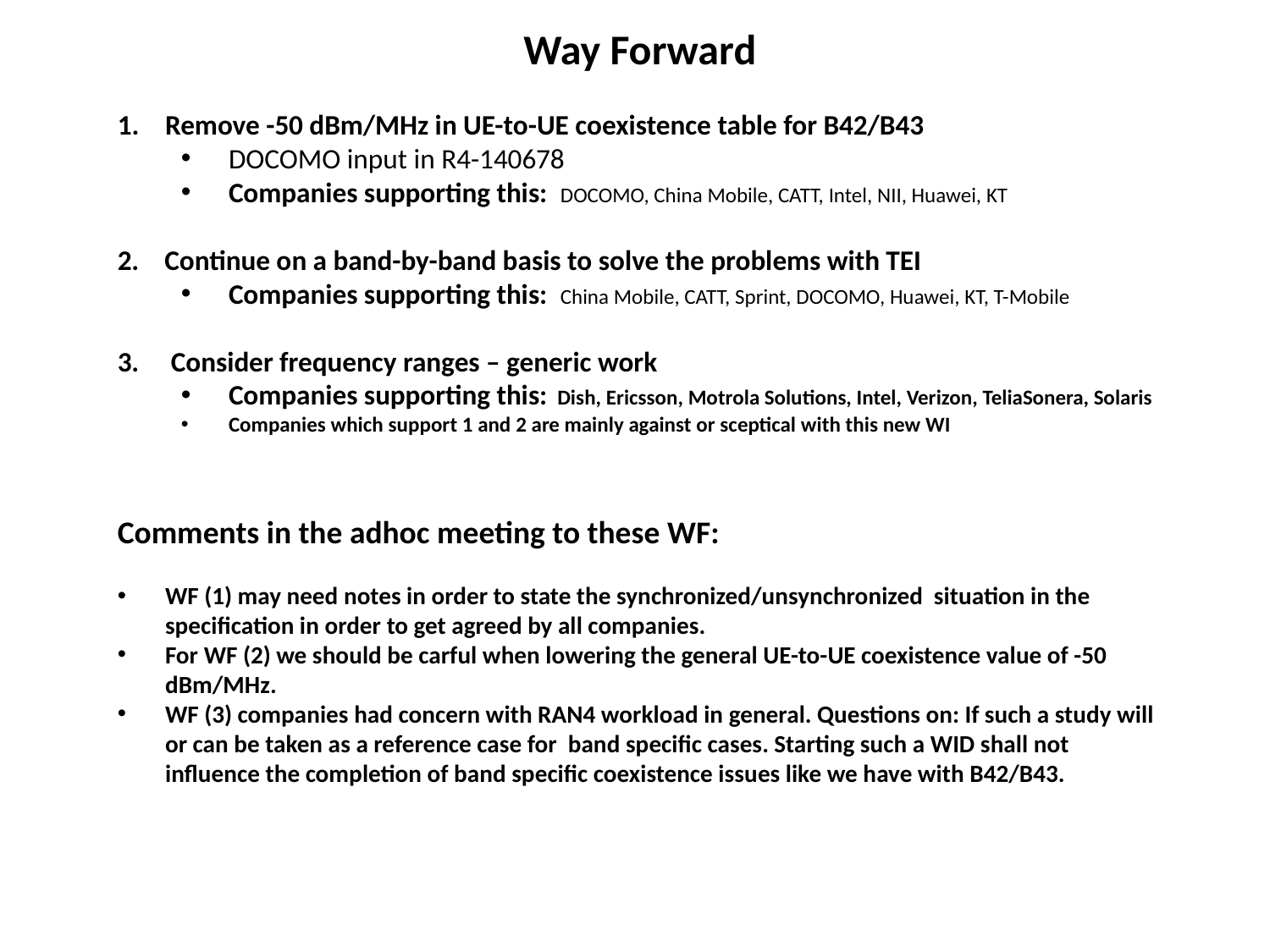

Way Forward

Remove -50 dBm/MHz in UE-to-UE coexistence table for B42/B43
DOCOMO input in R4-140678
Companies supporting this:  DOCOMO, China Mobile, CATT, Intel, NII, Huawei, KT

2.    Continue on a band-by-band basis to solve the problems with TEI
Companies supporting this:  China Mobile, CATT, Sprint, DOCOMO, Huawei, KT, T-Mobile

3.     Consider frequency ranges – generic work
Companies supporting this:  Dish, Ericsson, Motrola Solutions, Intel, Verizon, TeliaSonera, Solaris
Companies which support 1 and 2 are mainly against or sceptical with this new WI

Comments in the adhoc meeting to these WF:

WF (1) may need notes in order to state the synchronized/unsynchronized  situation in the specification in order to get agreed by all companies.
For WF (2) we should be carful when lowering the general UE-to-UE coexistence value of -50 dBm/MHz.
WF (3) companies had concern with RAN4 workload in general. Questions on: If such a study will or can be taken as a reference case for  band specific cases. Starting such a WID shall not influence the completion of band specific coexistence issues like we have with B42/B43.